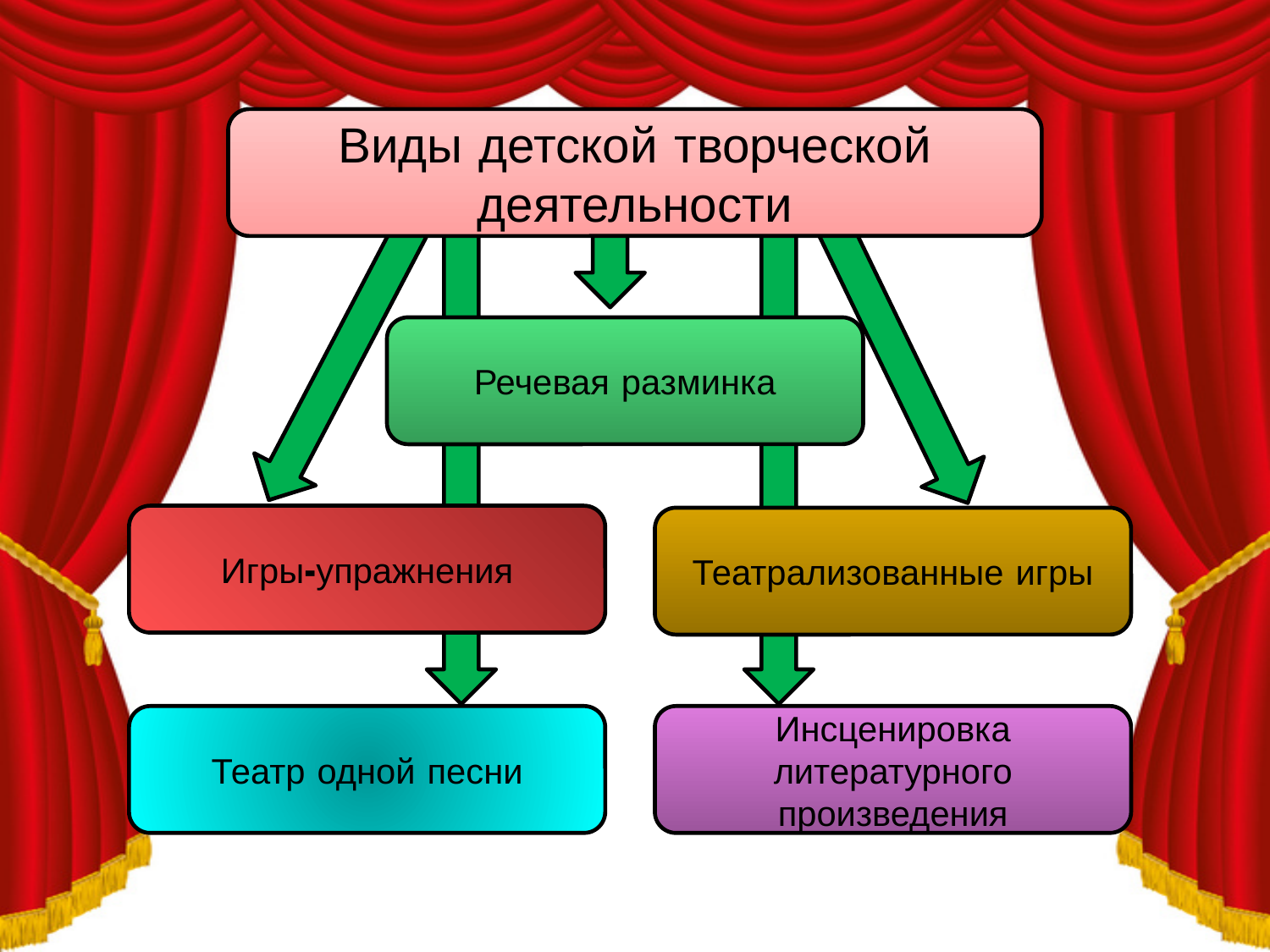

Виды детской творческой деятельности

Речевая разминка
Игры-упражнения
Театрализованные игры
Театр одной песни
Инсценировка литературного произведения